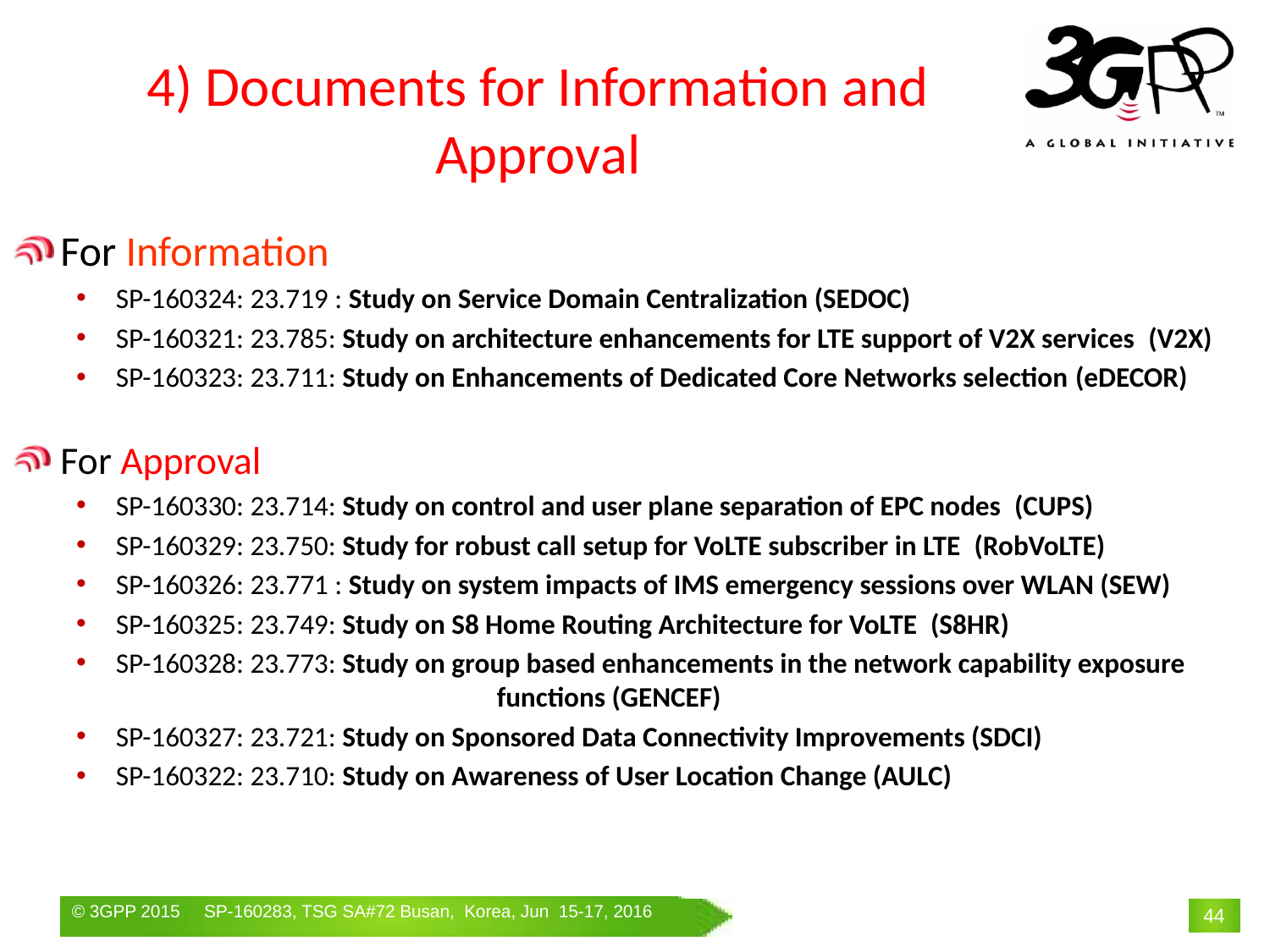

# 4) Documents for Information and Approval
For Information
SP-160324: 23.719 : Study on Service Domain Centralization (SEDOC)
SP-160321: 23.785: Study on architecture enhancements for LTE support of V2X services  (V2X)
SP-160323: 23.711: Study on Enhancements of Dedicated Core Networks selection (eDECOR)

For Approval
SP-160330: 23.714: Study on control and user plane separation of EPC nodes  (CUPS)
SP-160329: 23.750: Study for robust call setup for VoLTE subscriber in LTE  (RobVoLTE)
SP-160326: 23.771 : Study on system impacts of IMS emergency sessions over WLAN (SEW)
SP-160325: 23.749: Study on S8 Home Routing Architecture for VoLTE  (S8HR)
SP-160328: 23.773: Study on group based enhancements in the network capability exposure 			functions (GENCEF)
SP-160327: 23.721: Study on Sponsored Data Connectivity Improvements (SDCI)
SP-160322: 23.710: Study on Awareness of User Location Change (AULC)